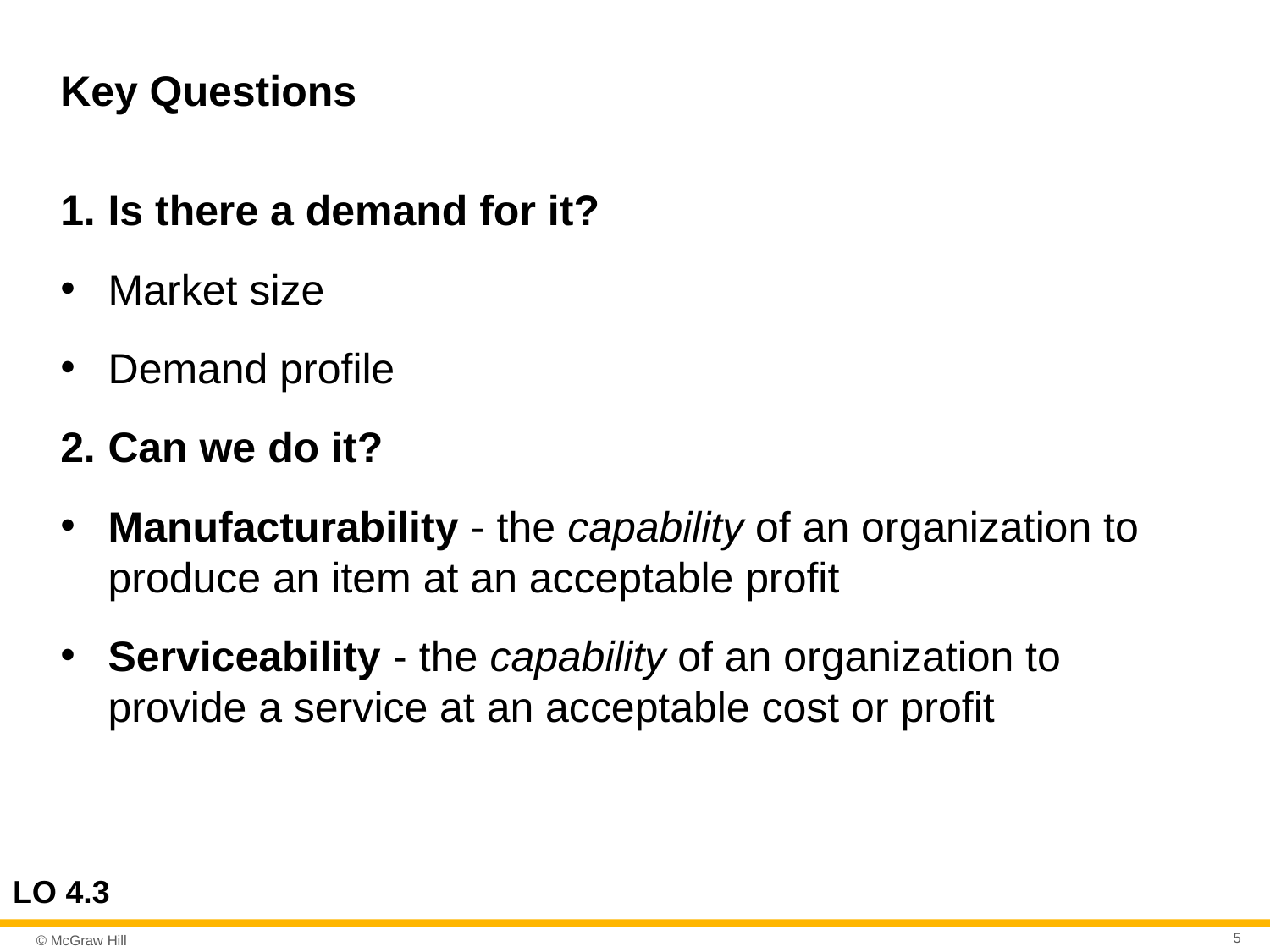

# Key Questions
Is there a demand for it?
Market size
Demand profile
Can we do it?
Manufacturability - the capability of an organization to produce an item at an acceptable profit
Serviceability - the capability of an organization to provide a service at an acceptable cost or profit
LO 4.3